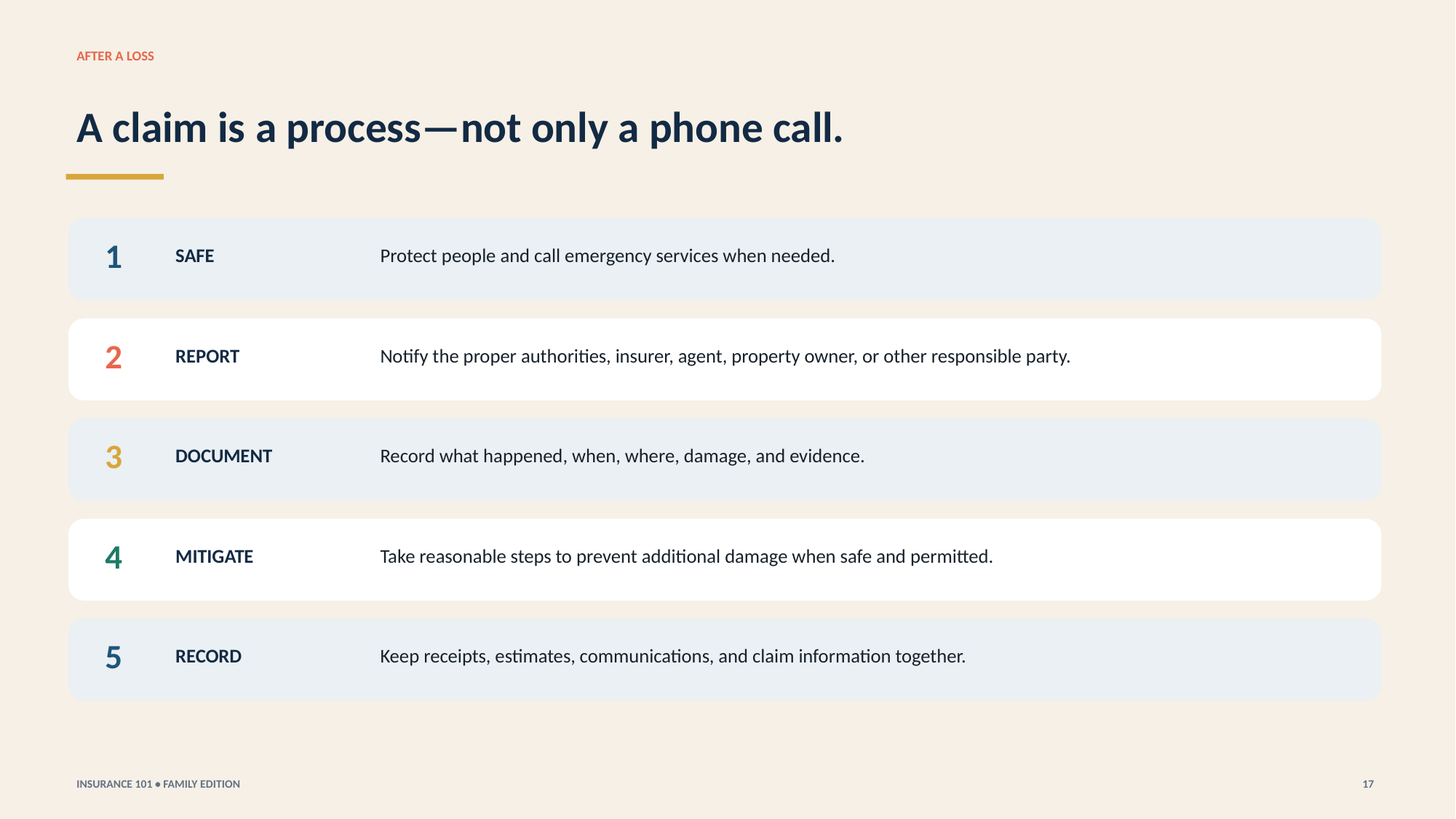

AFTER A LOSS
A claim is a process—not only a phone call.

1
SAFE
Protect people and call emergency services when needed.

2
REPORT
Notify the proper authorities, insurer, agent, property owner, or other responsible party.

3
DOCUMENT
Record what happened, when, where, damage, and evidence.

4
MITIGATE
Take reasonable steps to prevent additional damage when safe and permitted.

5
RECORD
Keep receipts, estimates, communications, and claim information together.
INSURANCE 101 • FAMILY EDITION
17